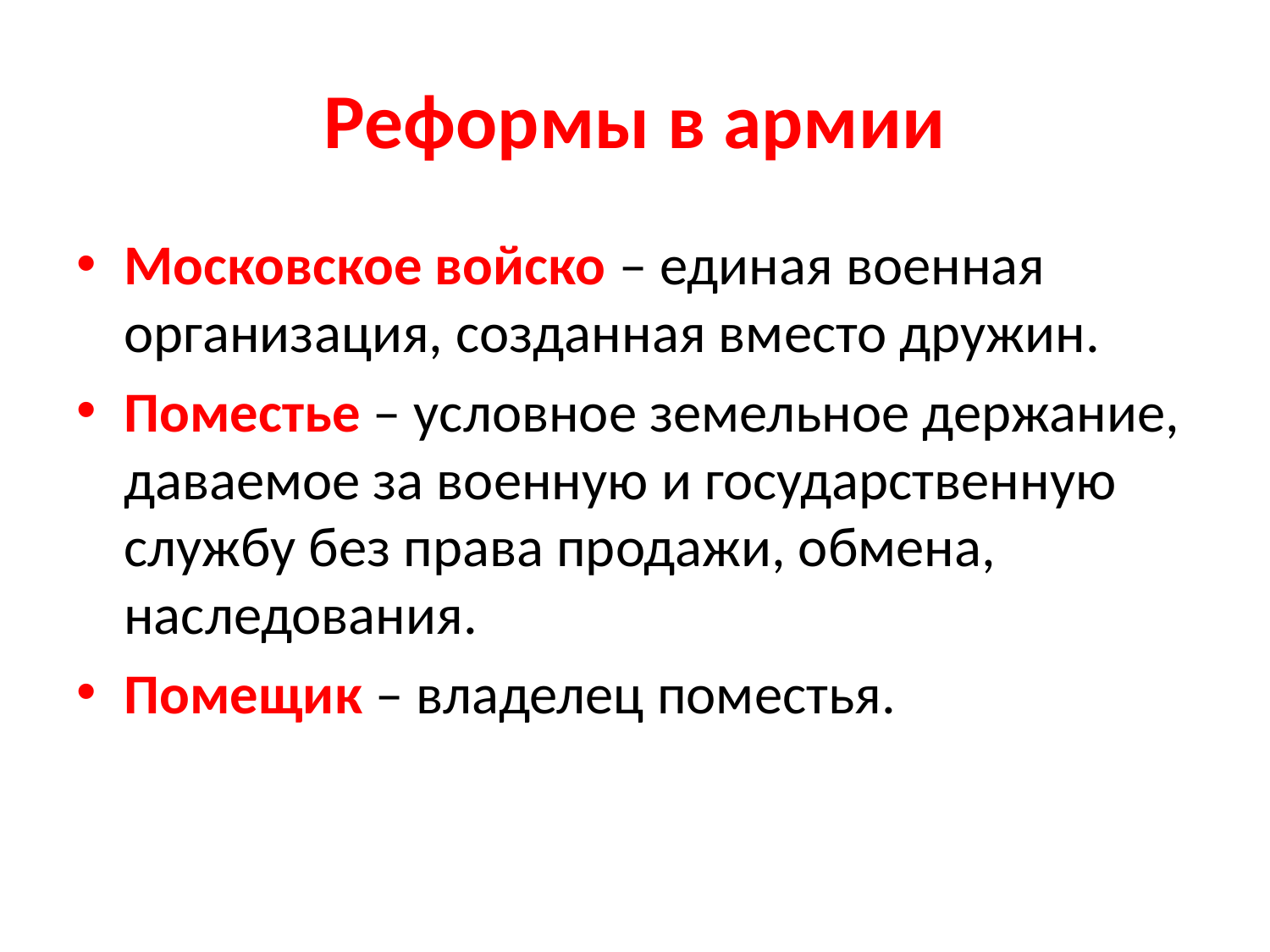

# Реформы в армии
Московское войско – единая военная организация, созданная вместо дружин.
Поместье – условное земельное держание, даваемое за военную и государственную службу без права продажи, обмена, наследования.
Помещик – владелец поместья.